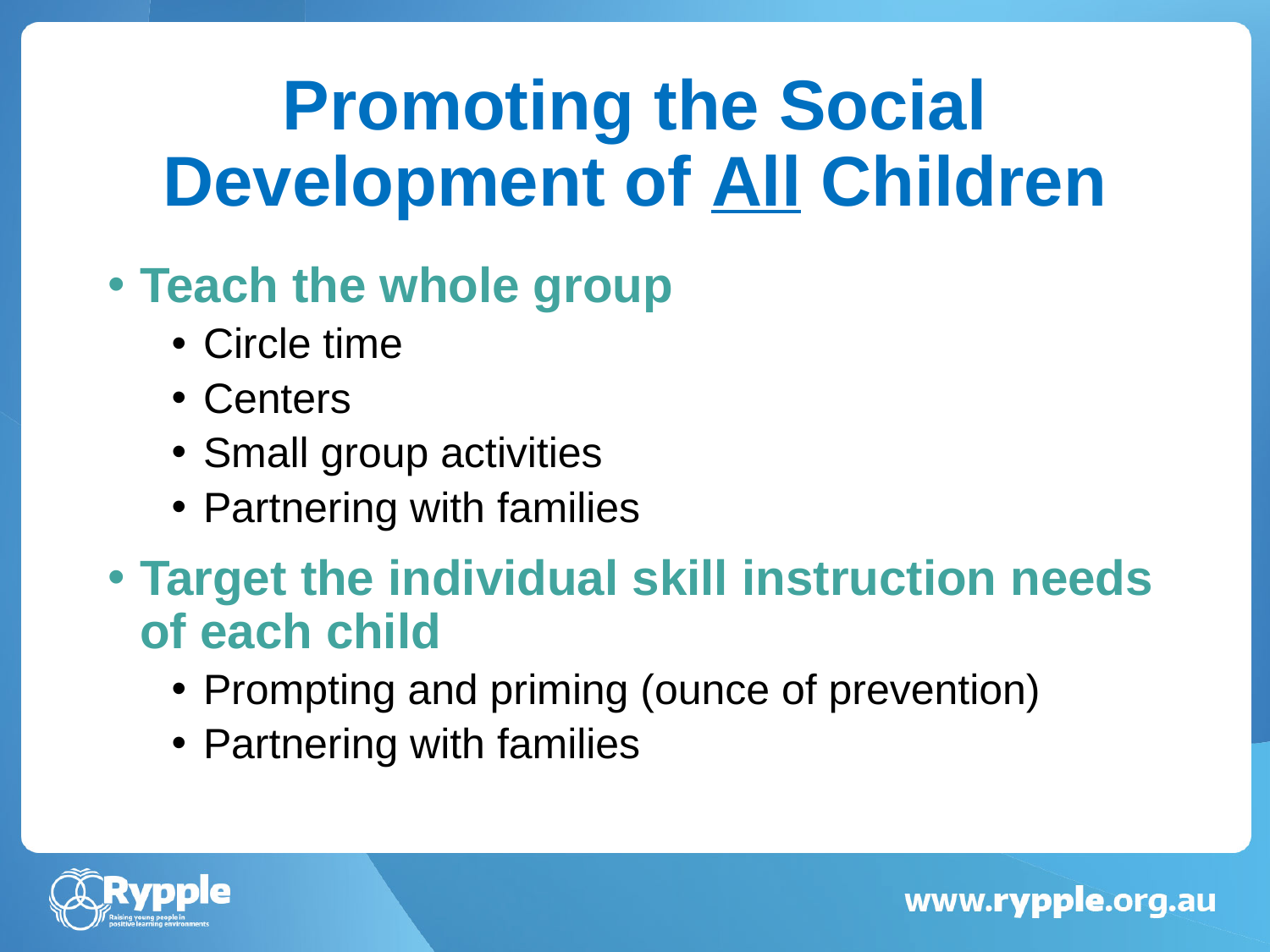

# Promoting the Social Development of All Children
Teach the whole group
Circle time
Centers
Small group activities
Partnering with families
Target the individual skill instruction needs of each child
Prompting and priming (ounce of prevention)
Partnering with families